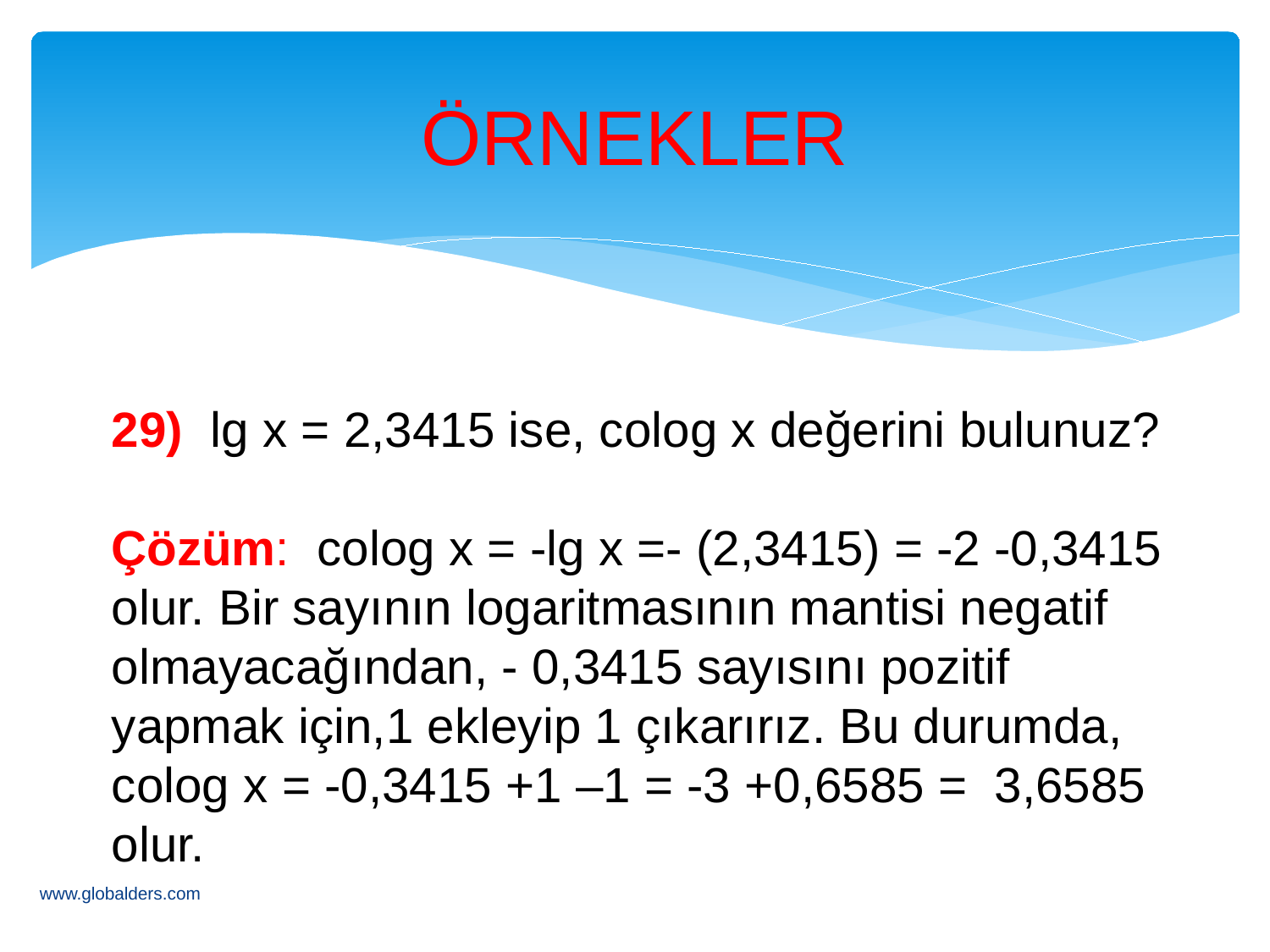

# ÖRNEKLER
29)  lg x = 2,3415 ise, colog x değerini bulunuz?

Çözüm:  colog x = -lg x =- (2,3415) = -2 -0,3415 olur. Bir sayının logaritmasının mantisi negatif olmayacağından, - 0,3415 sayısını pozitif yapmak için,1 ekleyip 1 çıkarırız. Bu durumda,
colog x = -0,3415 +1 –1 = -3 +0,6585 =  3,6585 olur.
www.globalders.com